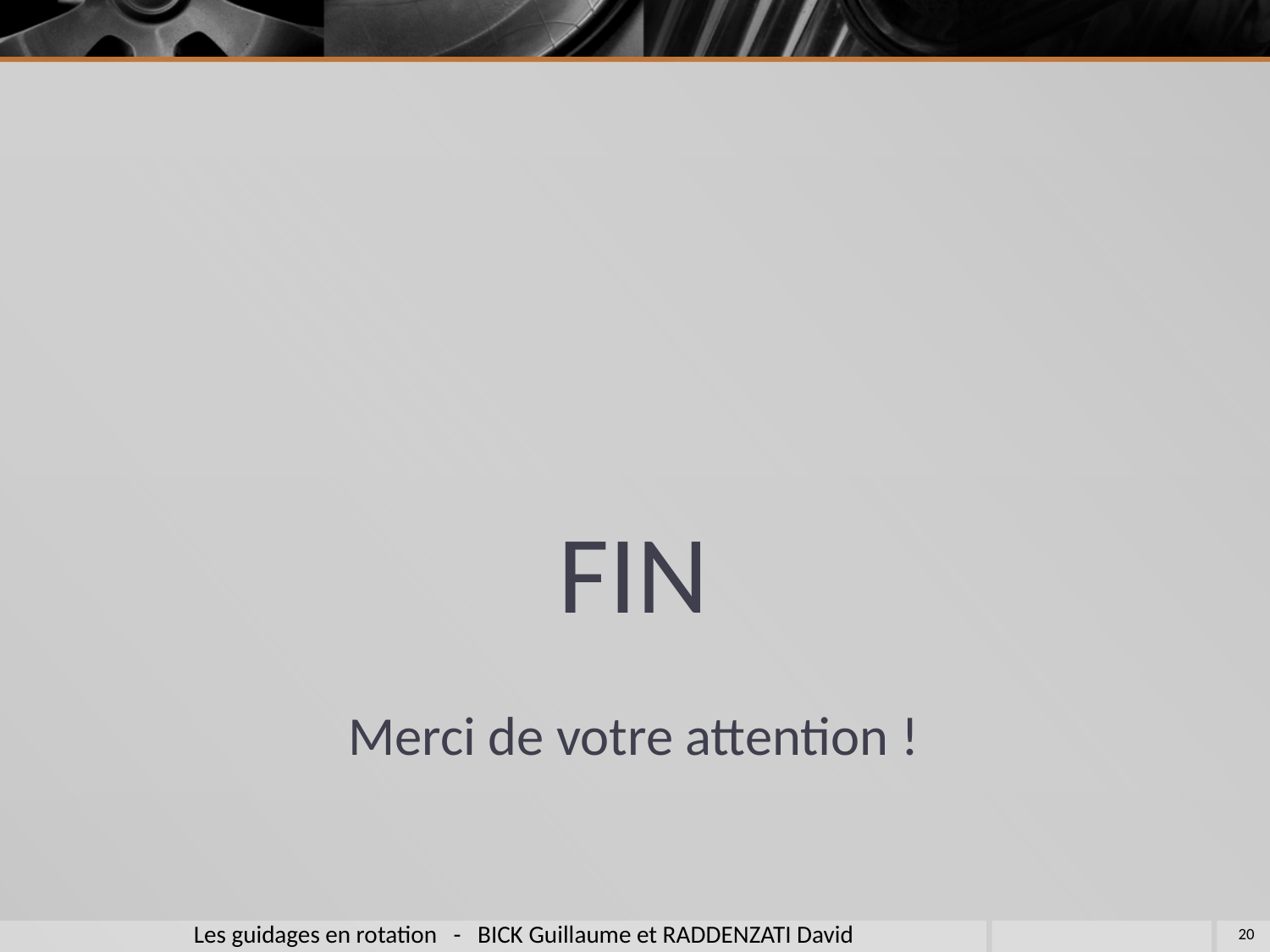

# FIN Merci de votre attention !
Les guidages en rotation   -   BICK Guillaume et RADDENZATI David
20